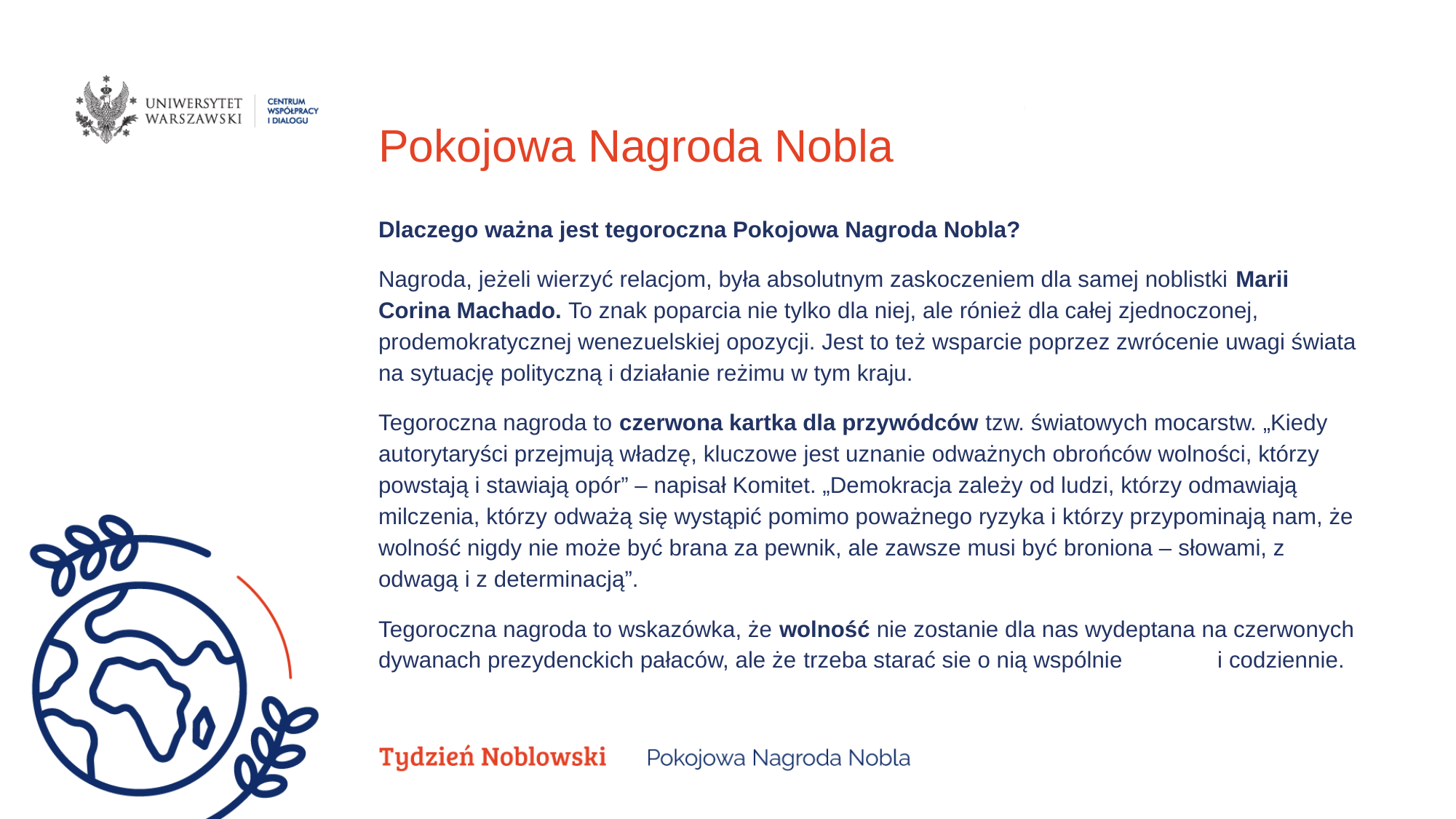

Pokojowa Nagroda Nobla
Dlaczego ważna jest tegoroczna Pokojowa Nagroda Nobla?
Nagroda, jeżeli wierzyć relacjom, była absolutnym zaskoczeniem dla samej noblistki Marii Corina Machado. To znak poparcia nie tylko dla niej, ale rónież dla całej zjednoczonej, prodemokratycznej wenezuelskiej opozycji. Jest to też wsparcie poprzez zwrócenie uwagi świata na sytuację polityczną i działanie reżimu w tym kraju.
Tegoroczna nagroda to czerwona kartka dla przywódców tzw. światowych mocarstw. „Kiedy autorytaryści przejmują władzę, kluczowe jest uznanie odważnych obrońców wolności, którzy powstają i stawiają opór” – napisał Komitet. „Demokracja zależy od ludzi, którzy odmawiają milczenia, którzy odważą się wystąpić pomimo poważnego ryzyka i którzy przypominają nam, że wolność nigdy nie może być brana za pewnik, ale zawsze musi być broniona – słowami, z odwagą i z determinacją”.
Tegoroczna nagroda to wskazówka, że wolność nie zostanie dla nas wydeptana na czerwonych dywanach prezydenckich pałaców, ale że trzeba starać sie o nią wspólnie               i codziennie.